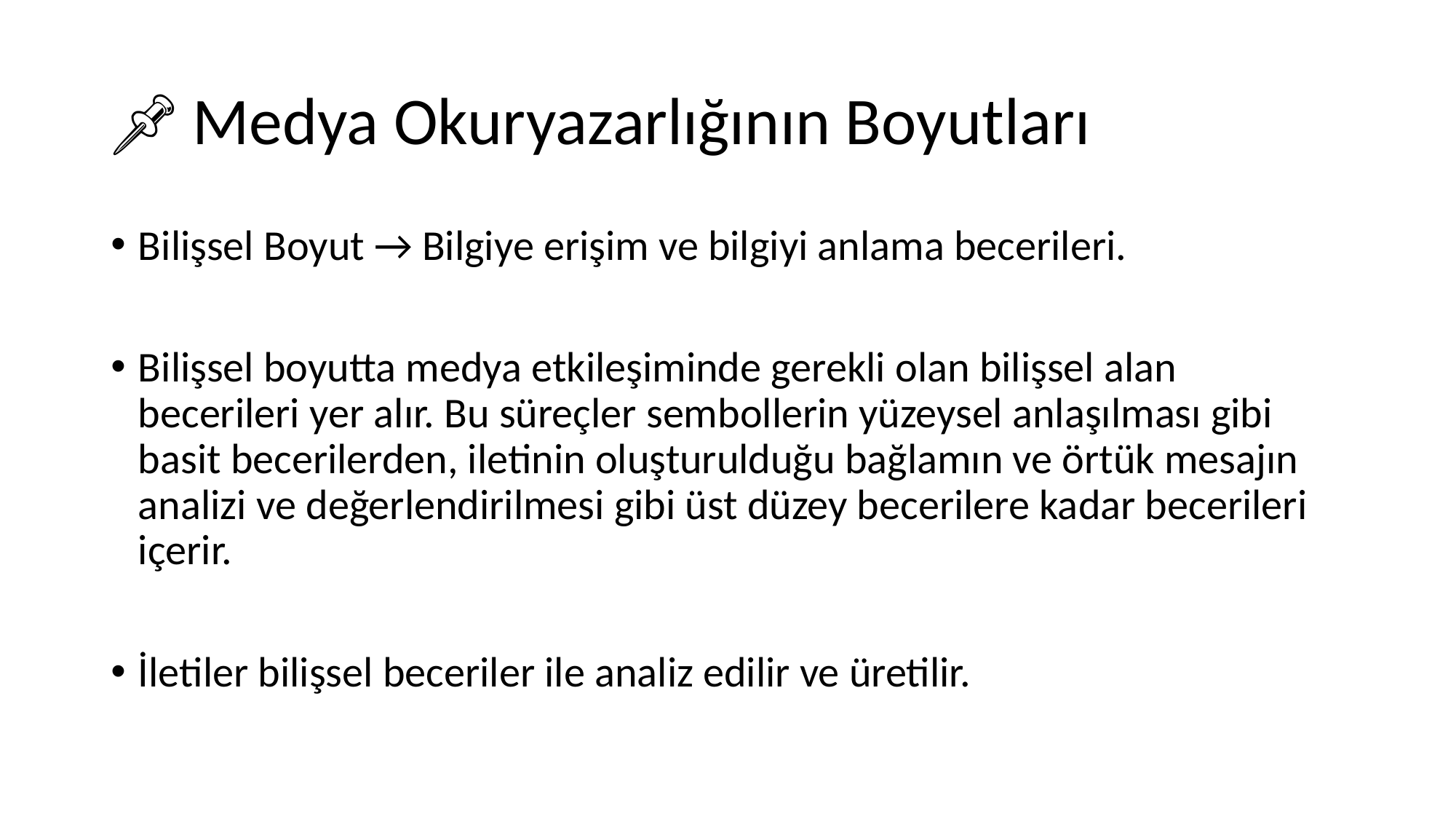

# 📌 Medya Okuryazarlığının Boyutları
Bilişsel Boyut → Bilgiye erişim ve bilgiyi anlama becerileri.

Bilişsel boyutta medya etkileşiminde gerekli olan bilişsel alan becerileri yer alır. Bu süreçler sembollerin yüzeysel anlaşılması gibi basit becerilerden, iletinin oluşturulduğu bağlamın ve örtük mesajın analizi ve değerlendirilmesi gibi üst düzey becerilere kadar becerileri içerir.

İletiler bilişsel beceriler ile analiz edilir ve üretilir.